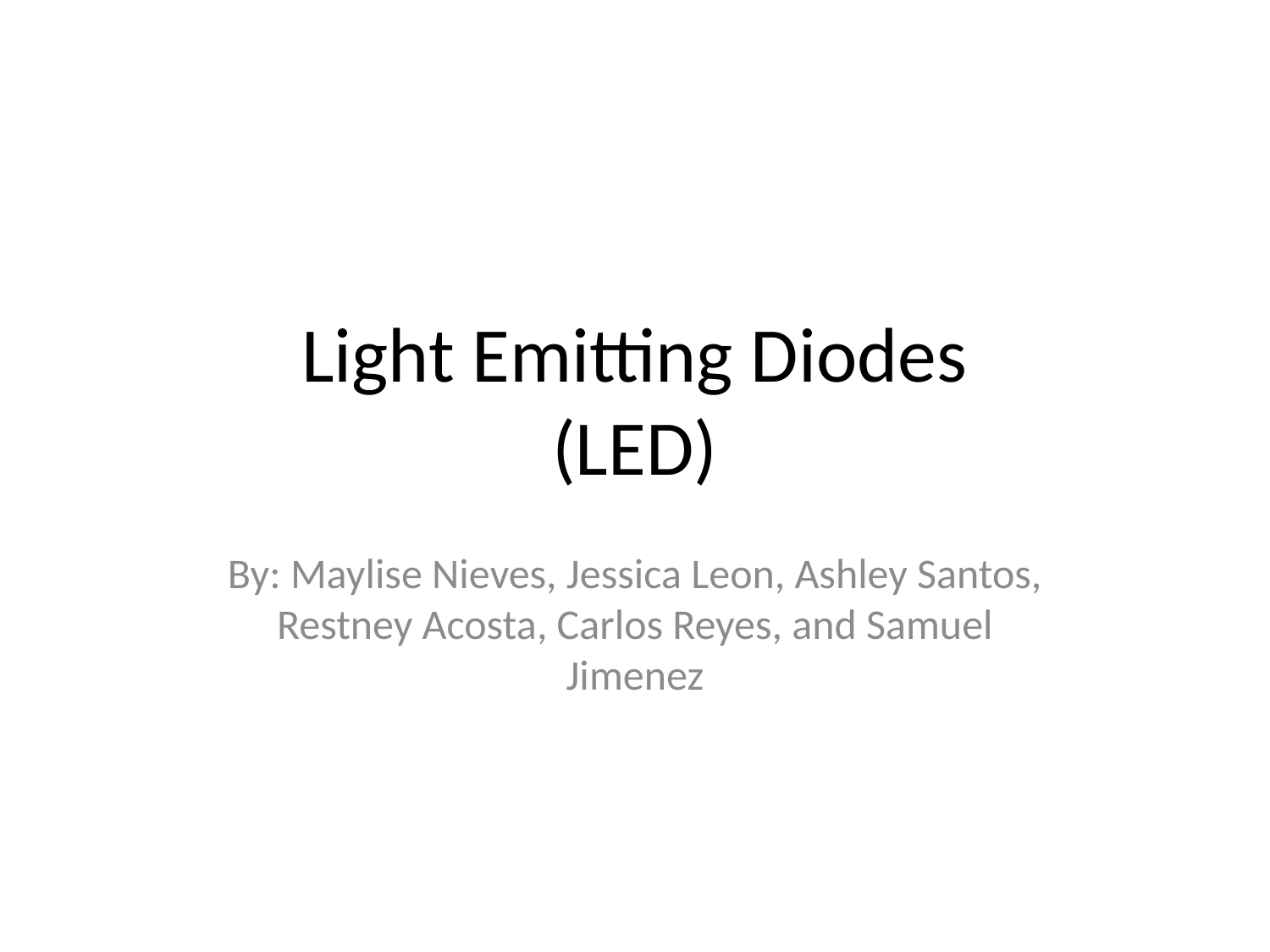

# Light Emitting Diodes (LED)
By: Maylise Nieves, Jessica Leon, Ashley Santos, Restney Acosta, Carlos Reyes, and Samuel Jimenez